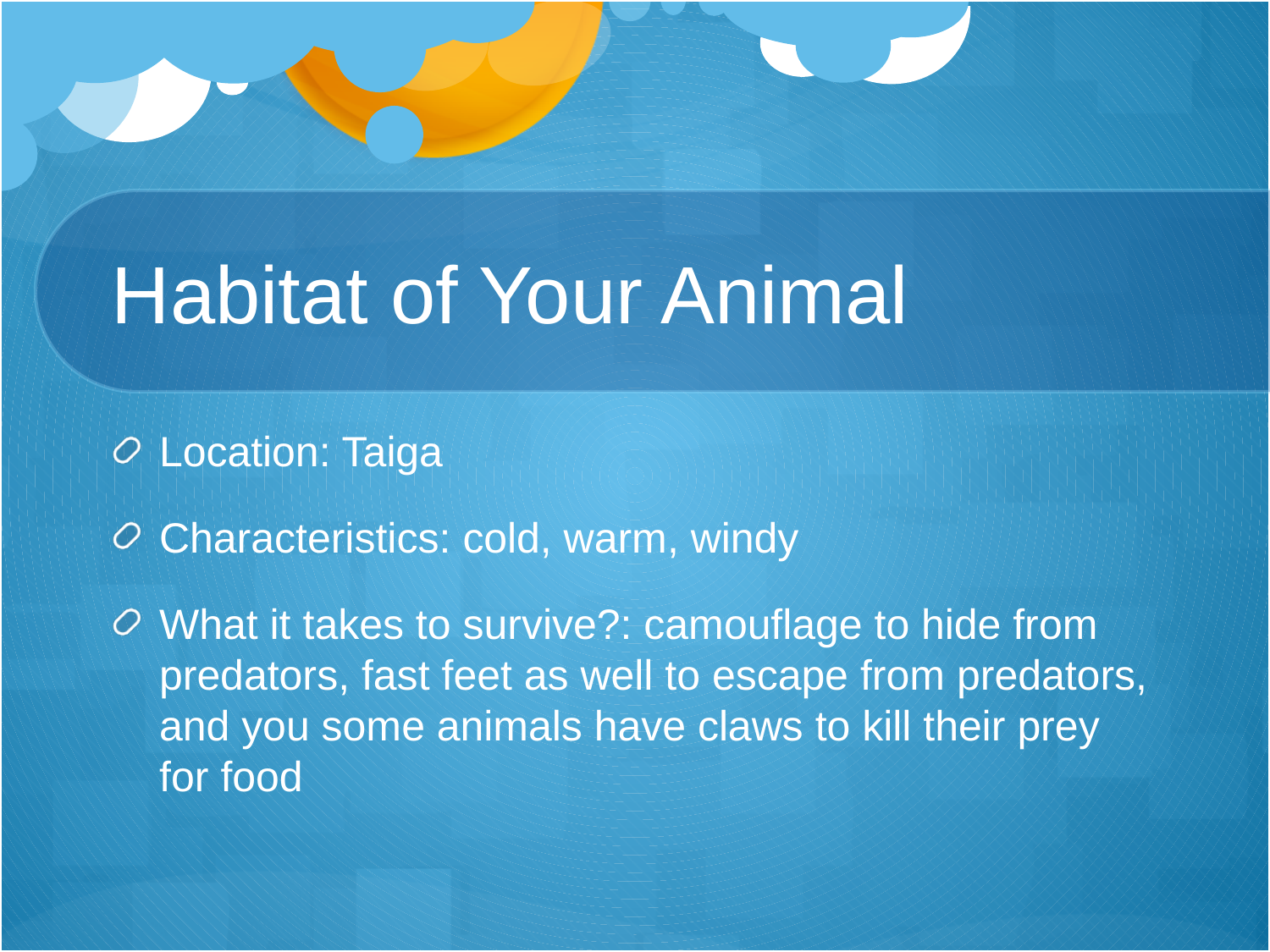

# Habitat of Your Animal
Location: Taiga
Characteristics: cold, warm, windy
What it takes to survive?: camouflage to hide from predators, fast feet as well to escape from predators, and you some animals have claws to kill their prey for food